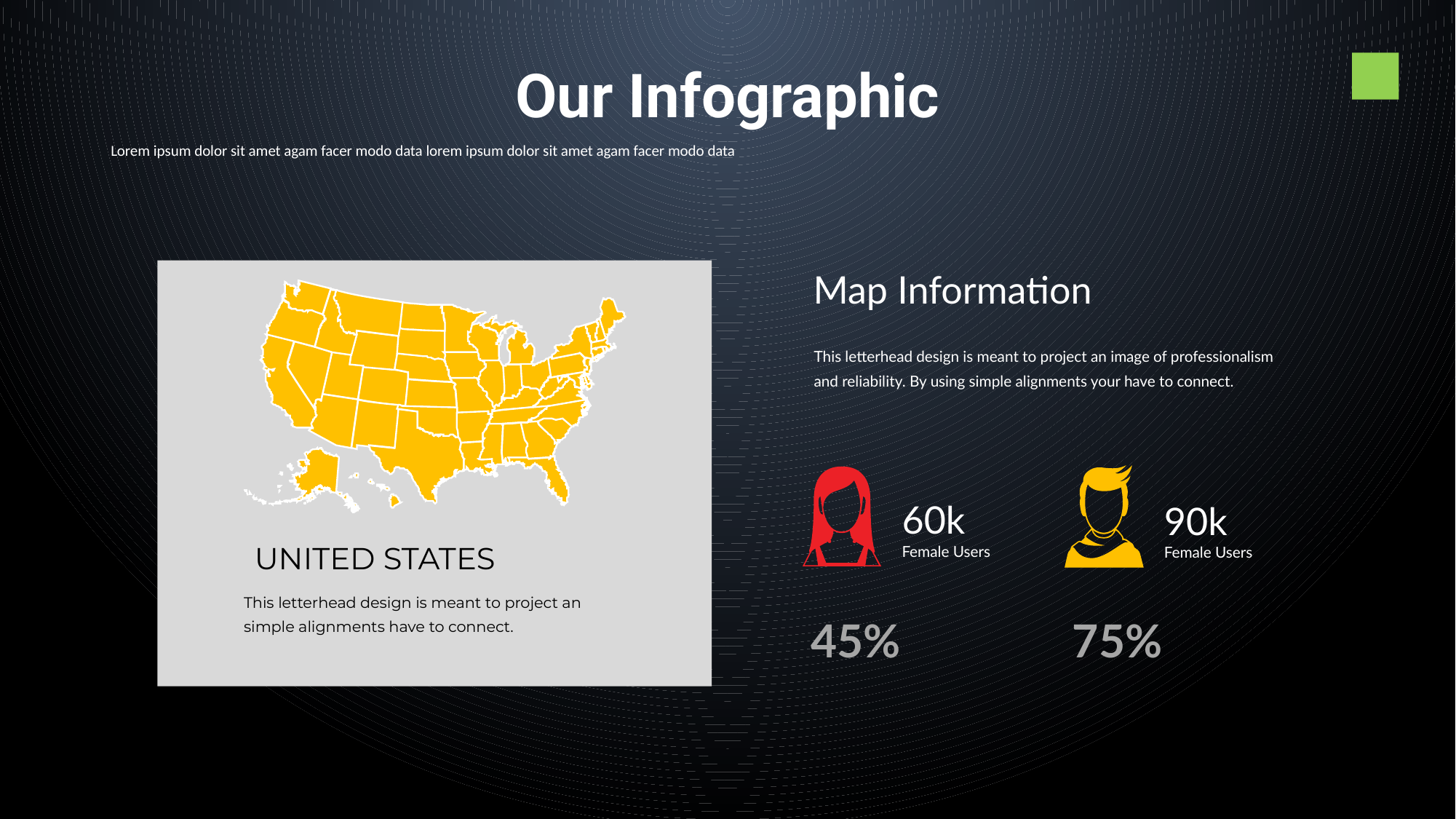

Our Infographic
8
Lorem ipsum dolor sit amet agam facer modo data lorem ipsum dolor sit amet agam facer modo data

Map Information
This letterhead design is meant to project an image of professionalism and reliability. By using simple alignments your have to connect.

90k
Female Users

60k
Female Users
45%
75%

UNITED STATES
This letterhead design is meant to project an simple alignments have to connect.